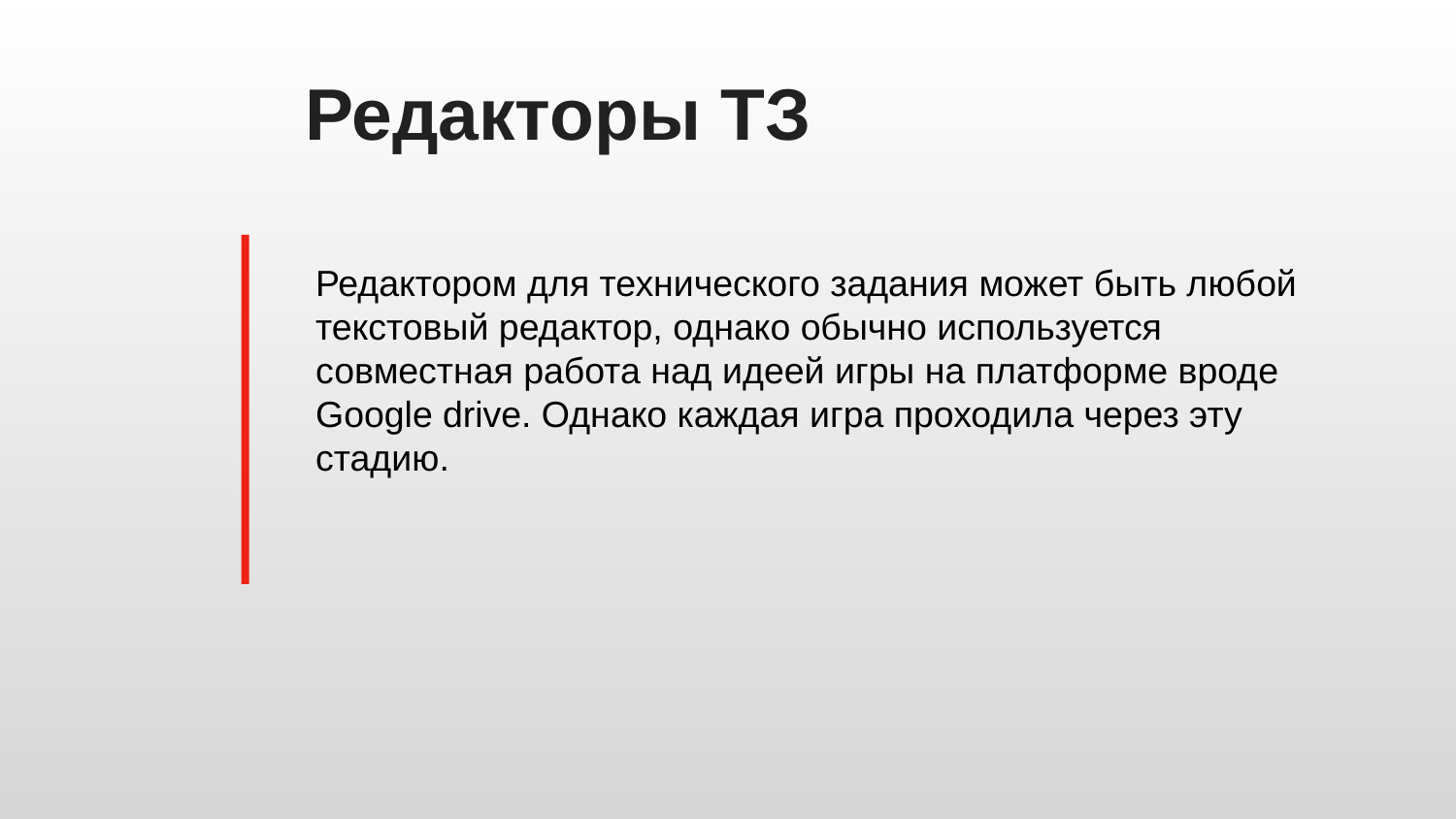

# Редакторы ТЗ
Редактором для технического задания может быть любой текстовый редактор, однако обычно используется совместная работа над идеей игры на платформе вроде Google drive. Однако каждая игра проходила через эту стадию.